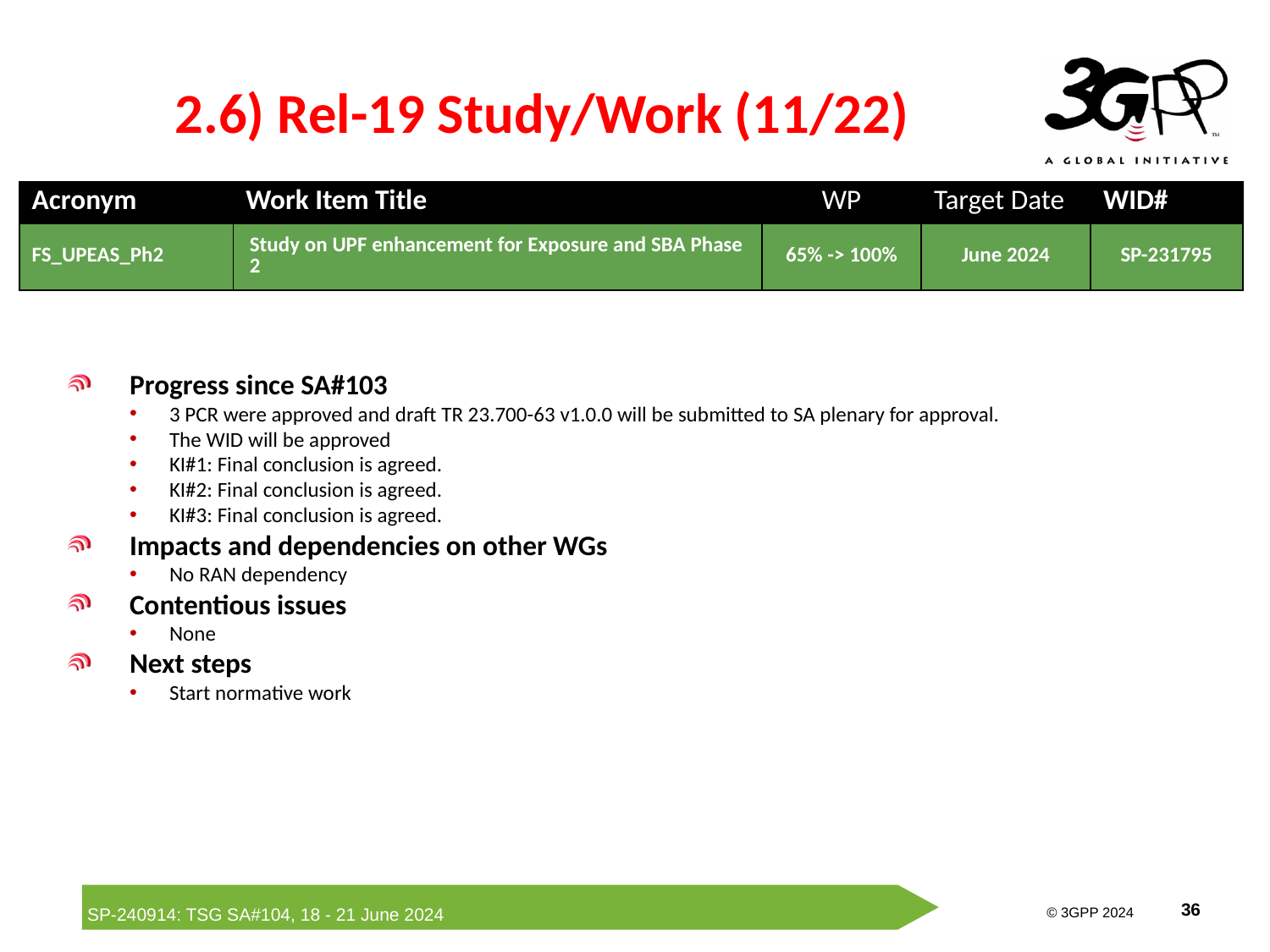

# 2.6) Rel-19 Study/Work (11/22)
| Acronym | Work Item Title | WP | Target Date | WID# |
| --- | --- | --- | --- | --- |
| FS\_UPEAS\_Ph2 | Study on UPF enhancement for Exposure and SBA Phase 2 | 65% -> 100% | June 2024 | SP-231795 |
Progress since SA#103
3 PCR were approved and draft TR 23.700-63 v1.0.0 will be submitted to SA plenary for approval.
The WID will be approved
KI#1: Final conclusion is agreed.
KI#2: Final conclusion is agreed.
KI#3: Final conclusion is agreed.
Impacts and dependencies on other WGs
No RAN dependency
Contentious issues
None
Next steps
Start normative work